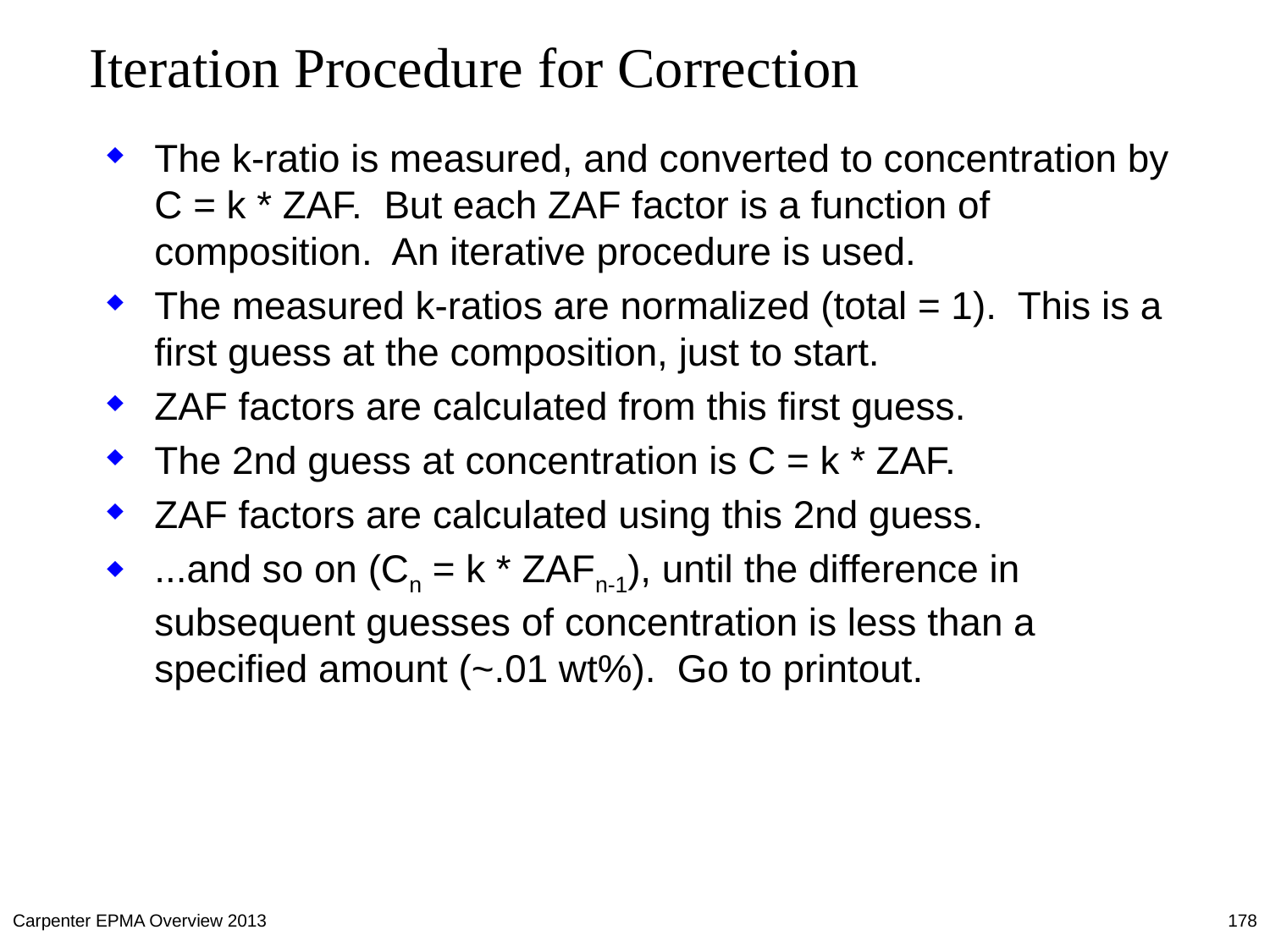

# Iteration Procedure for Correction
The k-ratio is measured, and converted to concentration by C = k * ZAF.  But each ZAF factor is a function of composition.  An iterative procedure is used.
The measured k-ratios are normalized (total = 1).  This is a first guess at the composition, just to start.
ZAF factors are calculated from this first guess.
The 2nd guess at concentration is C = k * ZAF.
ZAF factors are calculated using this 2nd guess.
...and so on (Cn = k * ZAFn-1), until the difference in subsequent guesses of concentration is less than a specified amount (~.01 wt%).  Go to printout.
Carpenter EPMA Overview 2013
178